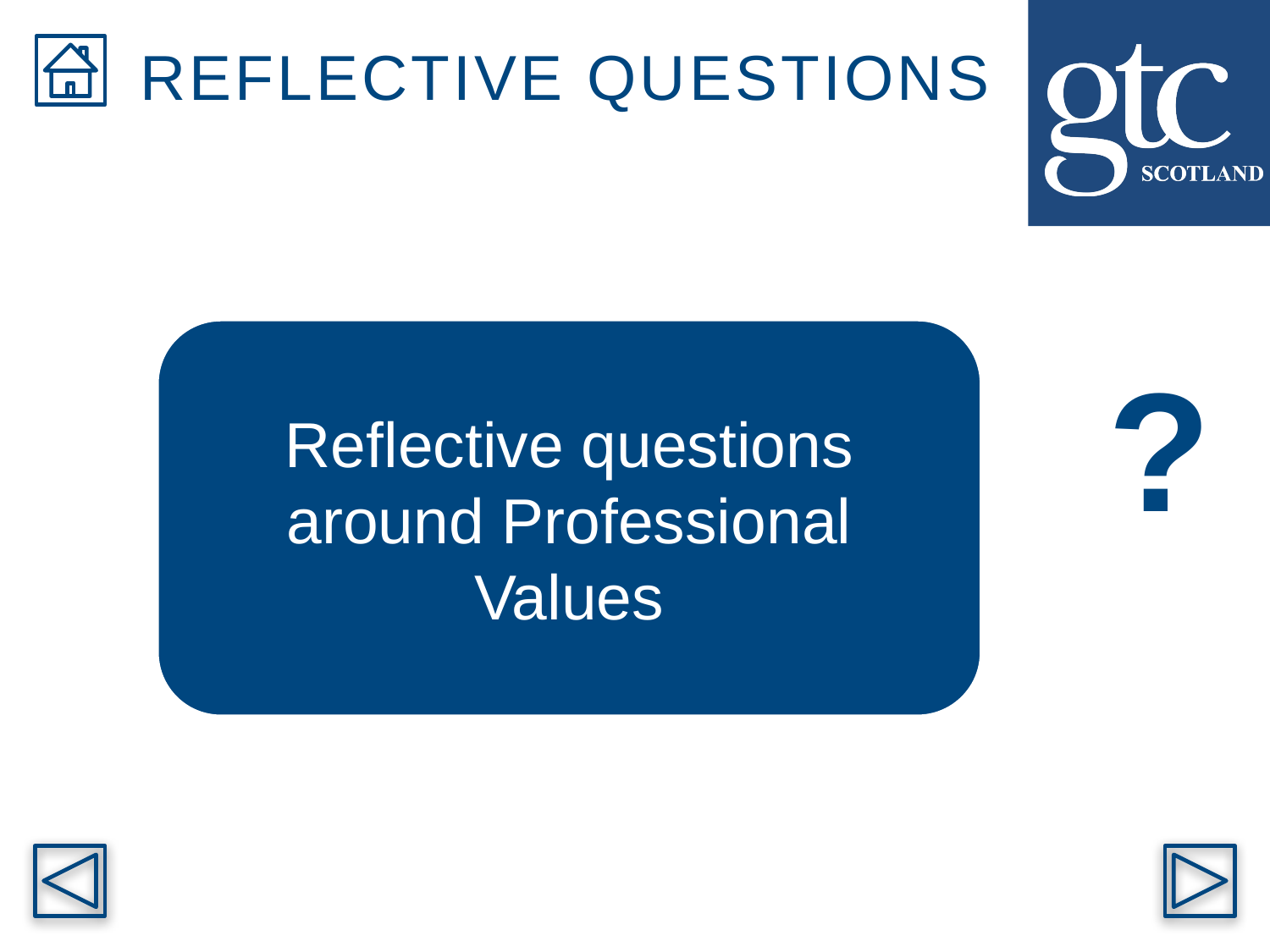

REFLECTIVE QUESTIONS

Reflective questions around Professional Values
?